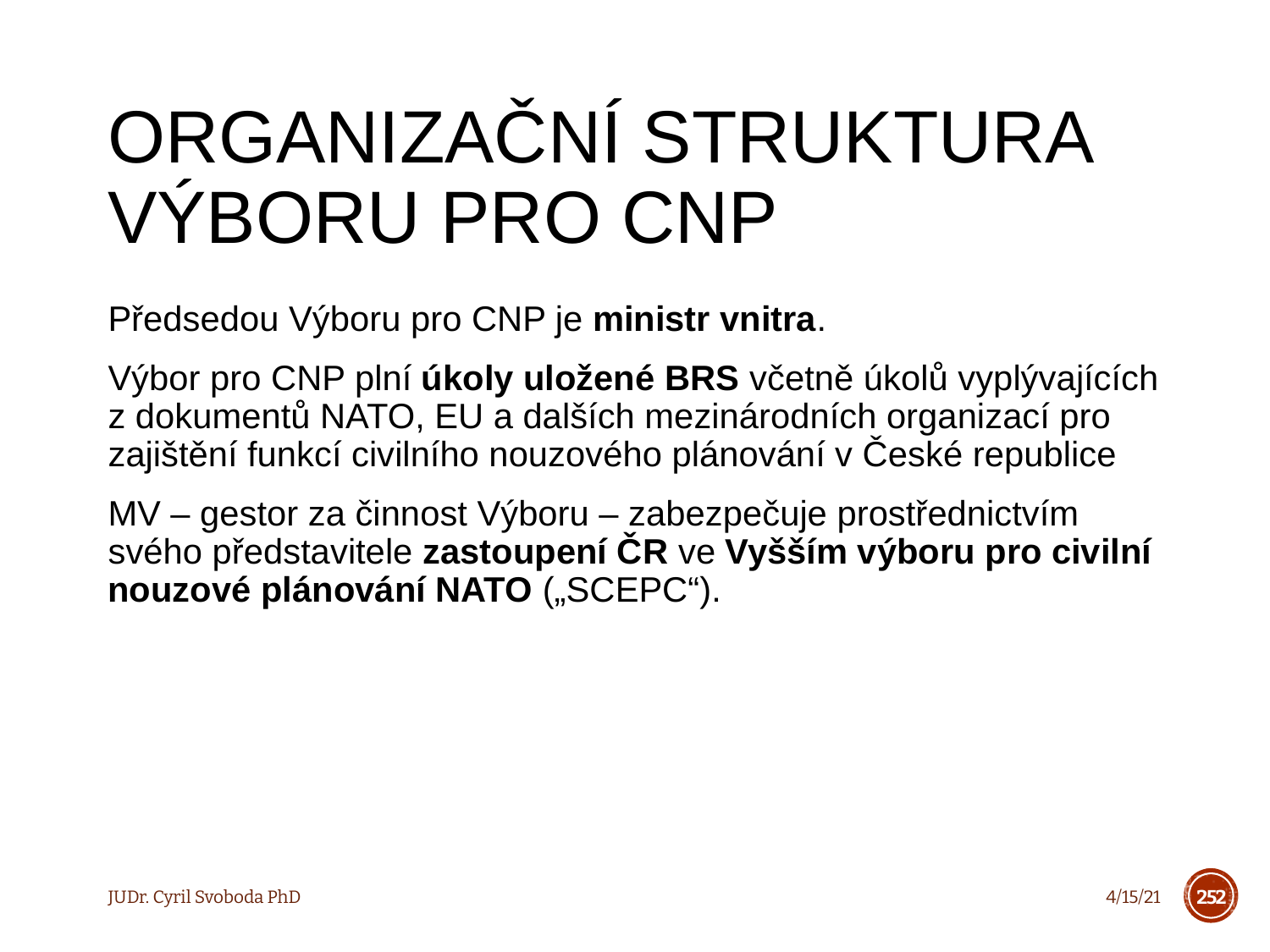

# Organizační struktura Výboru pro CNP
Předsedou Výboru pro CNP je ministr vnitra.
Výbor pro CNP plní úkoly uložené BRS včetně úkolů vyplývajících z dokumentů NATO, EU a dalších mezinárodních organizací pro zajištění funkcí civilního nouzového plánování v České republice
MV – gestor za činnost Výboru – zabezpečuje prostřednictvím svého představitele zastoupení ČR ve Vyšším výboru pro civilní nouzové plánování NATO („SCEPC“).
JUDr. Cyril Svoboda PhD
4/15/21
252